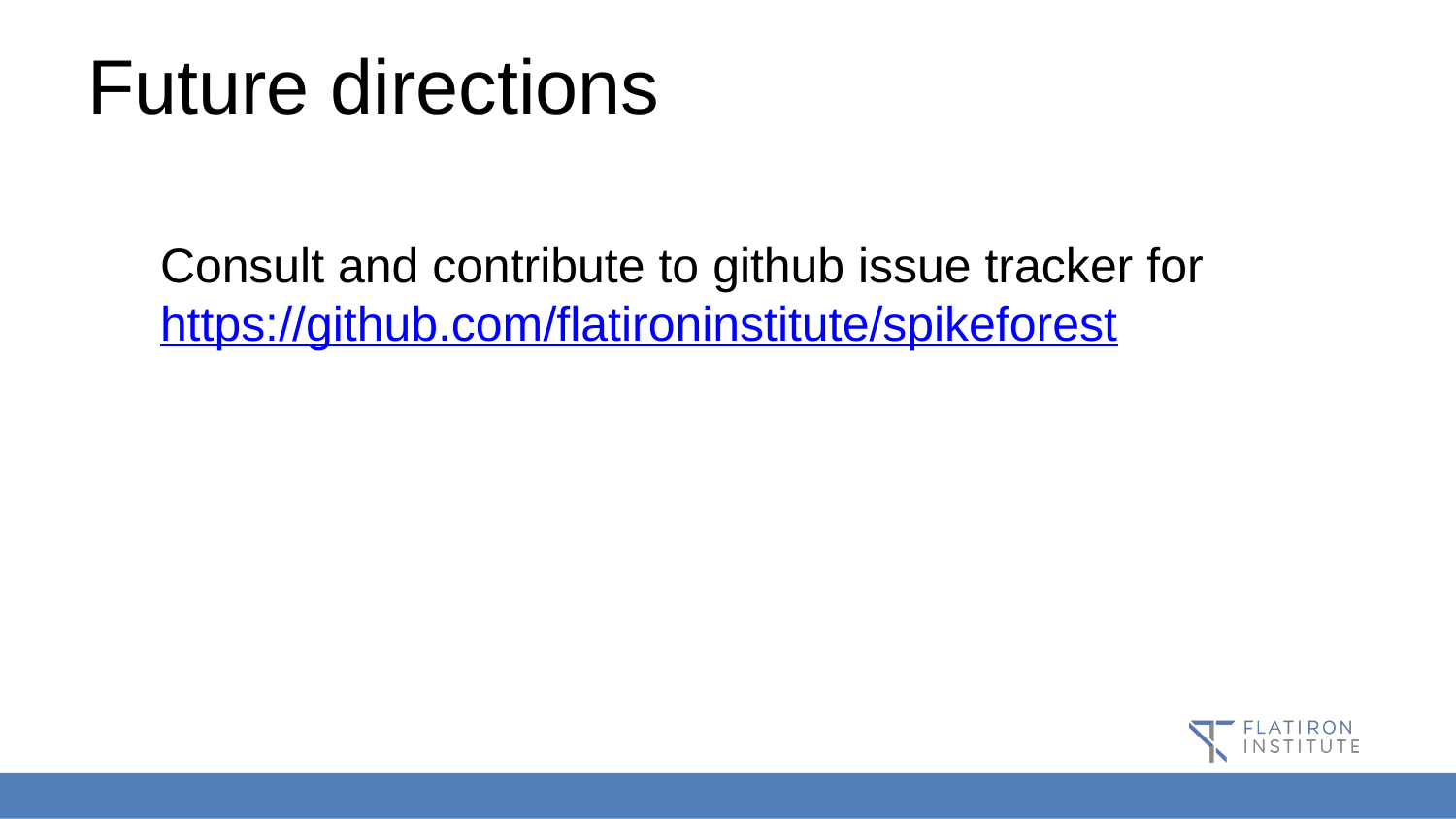

# Future directions
Consult and contribute to github issue tracker for
https://github.com/flatironinstitute/spikeforest